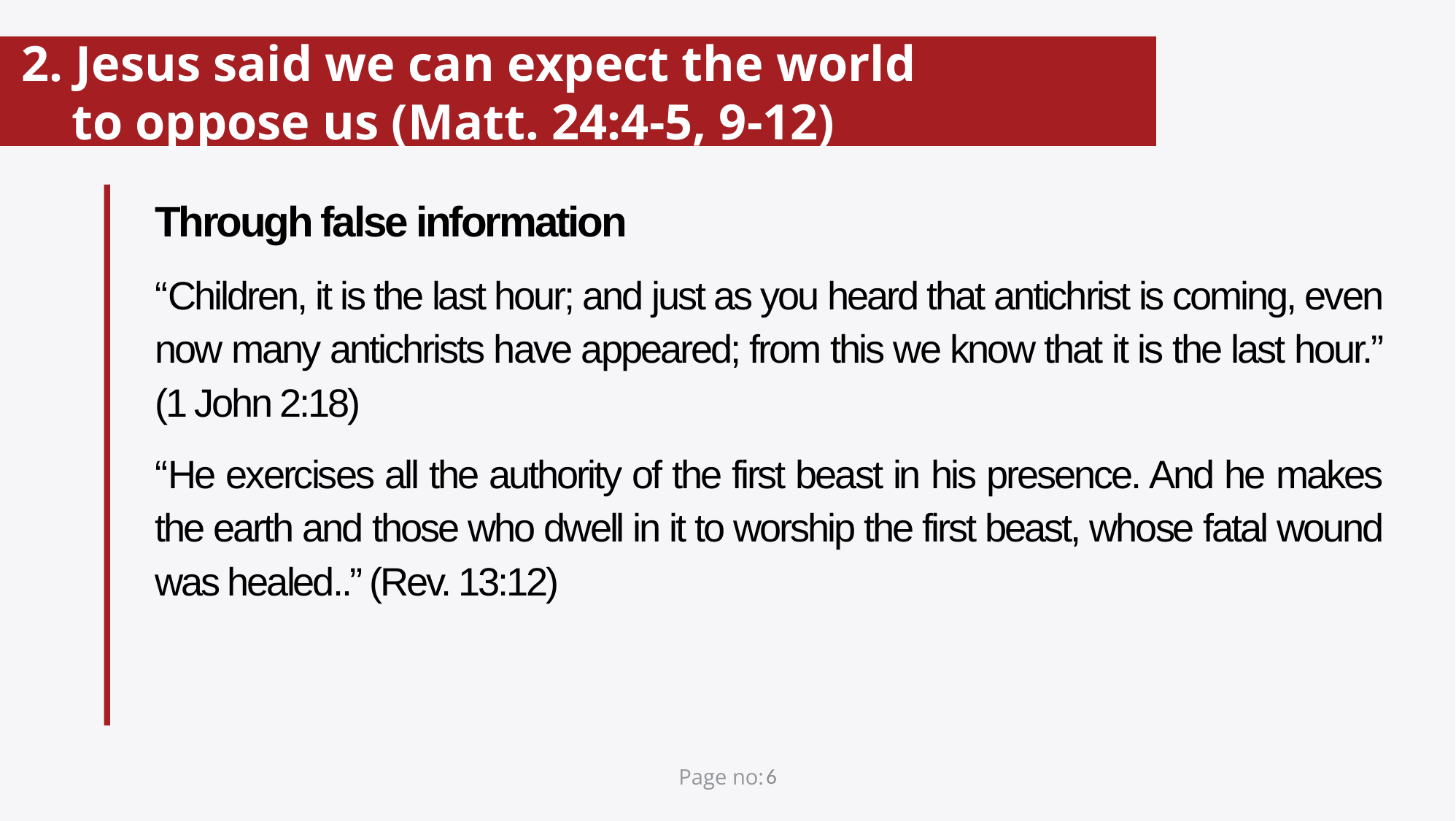

# 2. Jesus said we can expect the world to oppose us (Matt. 24:4-5, 9-12)
Through false information
“Children, it is the last hour; and just as you heard that antichrist is coming, even now many antichrists have appeared; from this we know that it is the last hour.” (1 John 2:18)
“He exercises all the authority of the first beast in his presence. And he makes the earth and those who dwell in it to worship the first beast, whose fatal wound was healed..” (Rev. 13:12)